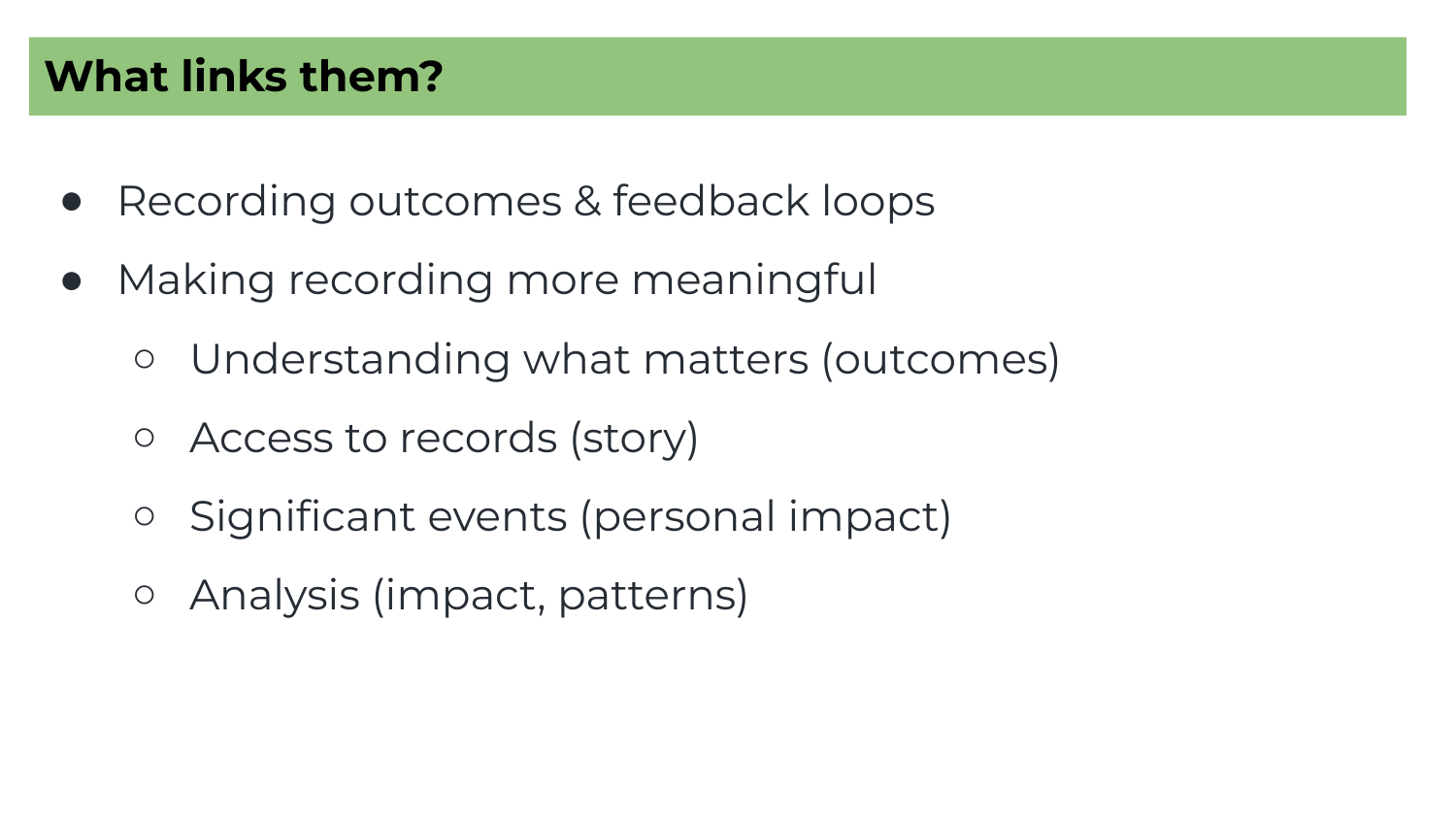

What links them?
Recording outcomes & feedback loops
Making recording more meaningful
Understanding what matters (outcomes)
Access to records (story)
Significant events (personal impact)
Analysis (impact, patterns)